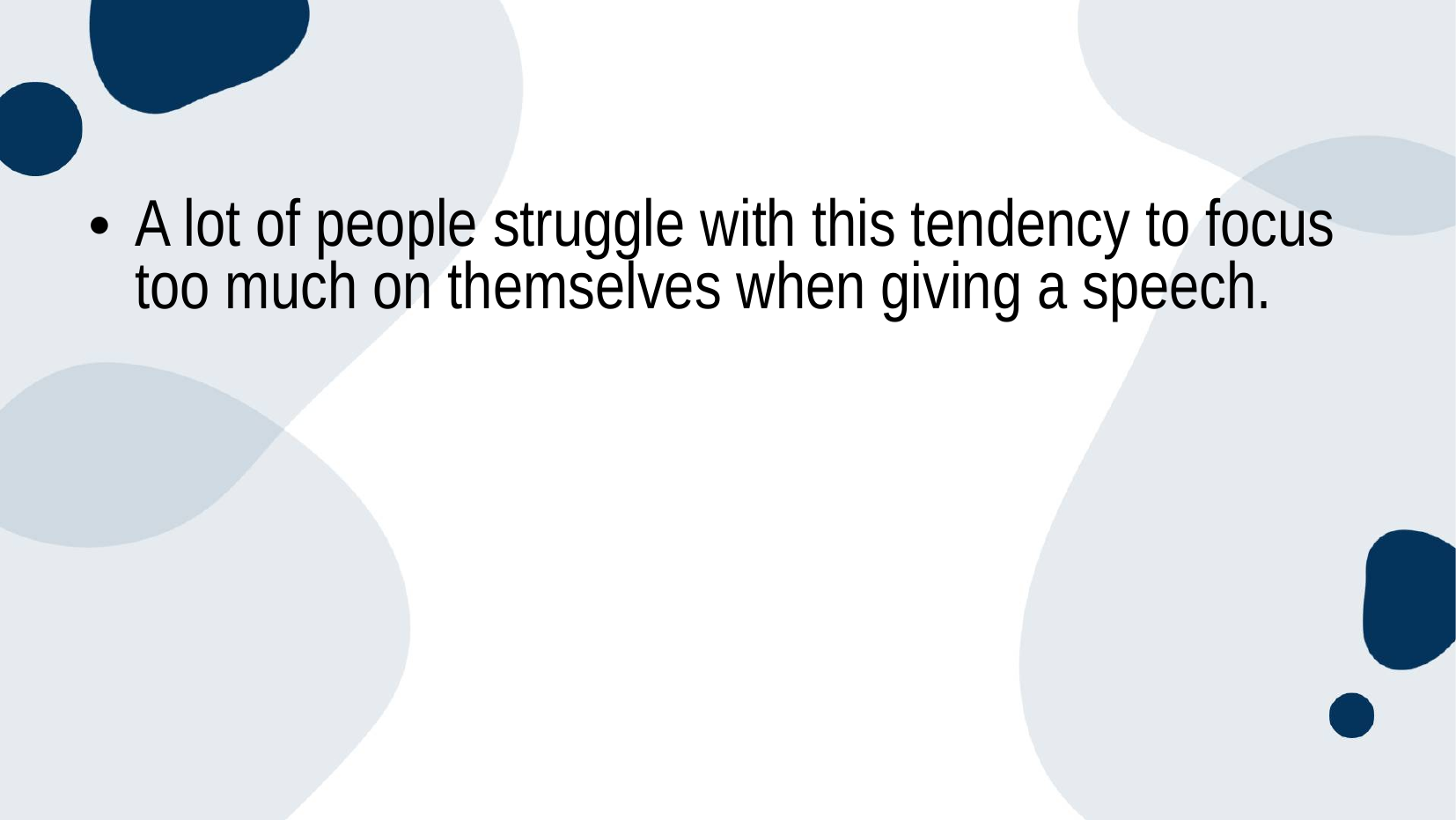

#
A lot of people struggle with this tendency to focus too much on themselves when giving a speech.